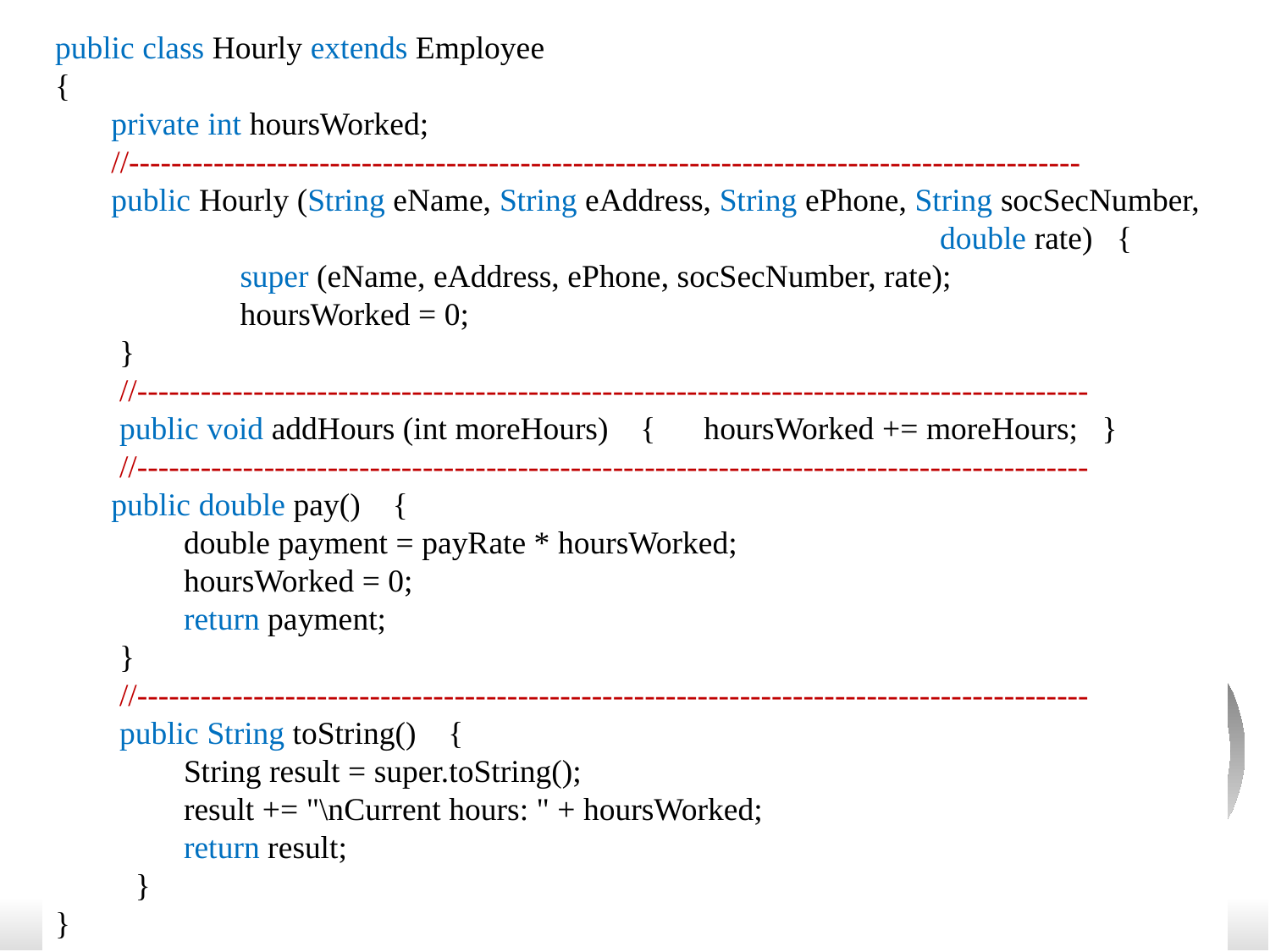

public class Hourly extends Employee
{
       private int hoursWorked;
       //------------------------------------------------------------------------------------------
       public Hourly (String eName, String eAddress, String ePhone, String socSecNumber,
                                                                                                              double rate)   {
                       super (eName, eAddress, ePhone, socSecNumber, rate);
                       hoursWorked = 0;
        }
        //------------------------------------------------------------------------------------------
        public void addHours (int moreHours)    {      hoursWorked += moreHours;   }
        //------------------------------------------------------------------------------------------
       public double pay()    {
                double payment = payRate * hoursWorked;
                hoursWorked = 0;
                return payment;
        }
        //------------------------------------------------------------------------------------------
        public String toString()    {
                String result = super.toString();
                result += "\nCurrent hours: " + hoursWorked;
                return result;
          }
}
9-30